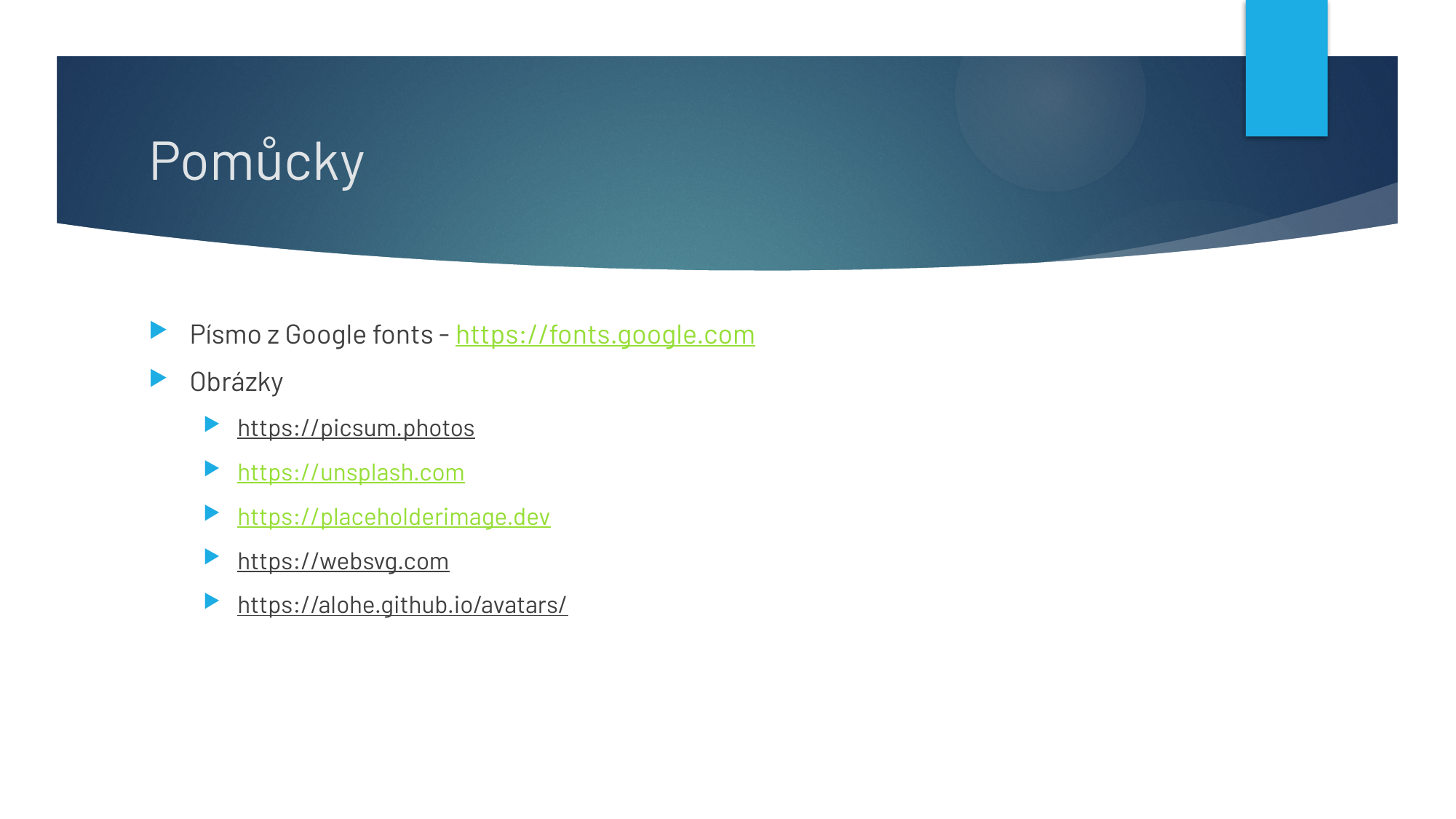

# Pomůcky
Písmo z Google fonts - https://fonts.google.com
Obrázky
https://picsum.photos
https://unsplash.com
https://placeholderimage.dev
https://websvg.com
https://alohe.github.io/avatars/